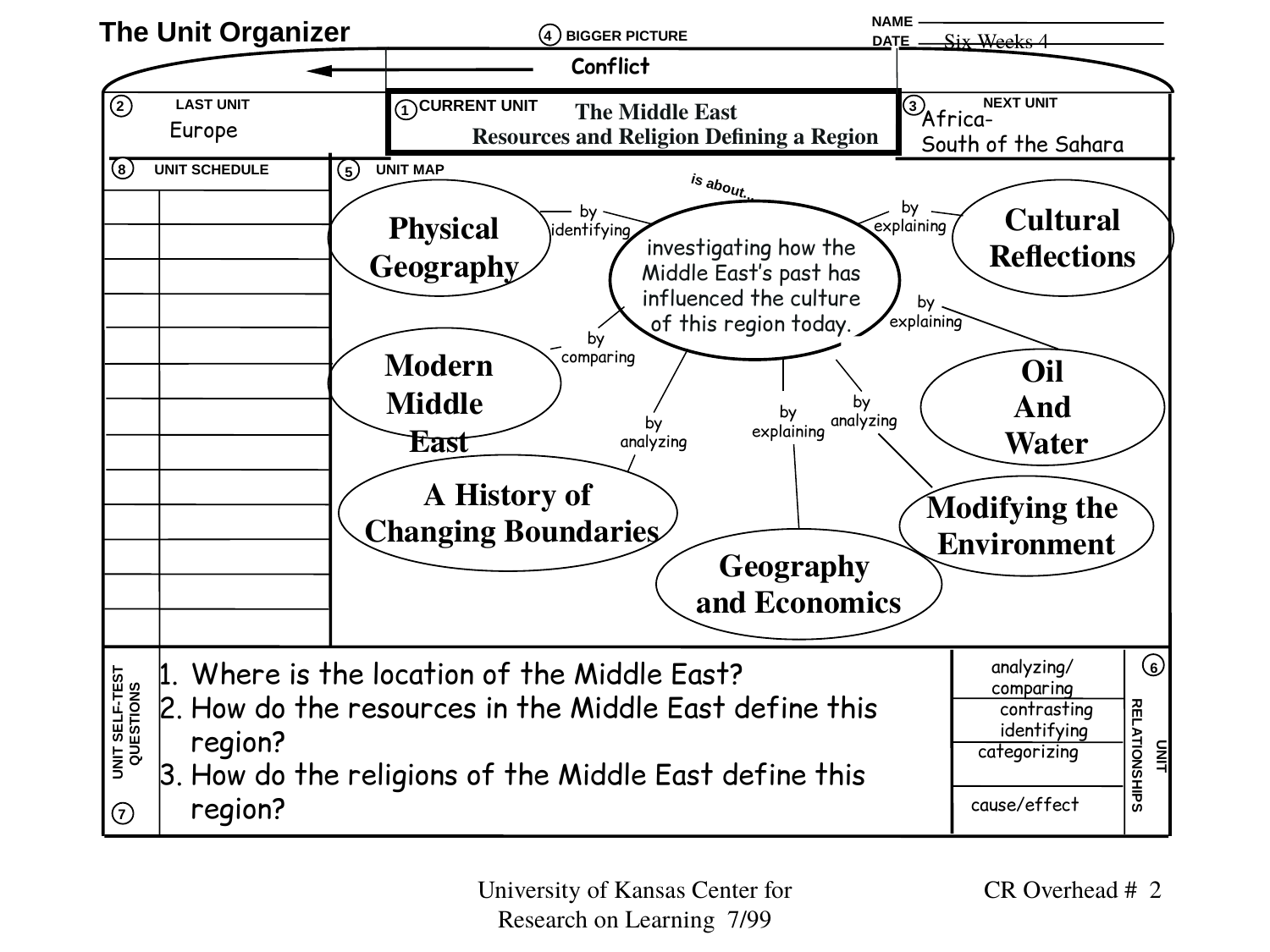

NAME
The Unit Organizer
Six Weeks 4

4
BIGGER PICTURE
DATE

                              The Middle East
            Resources and Religion Defining a Region
Conflict

NEXT UNIT

CURRENT UNIT

LAST UNIT

2
3
CURRENT UNIT

1
Africa-
South of the Sahara

Europe

8
UNIT SCHEDULE
UNIT MAP
5
is about...

investigating how the Middle East’s past has influenced the culture of this region today.
Cultural
Reflections

by
explaining

Physical Geography
by
identifying

by
explaining

by
comparing

Modern
Middle  East

Oil
And
 Water

by
 analyzing

by explaining

by
analyzing

A History of
 Changing Boundaries

Modifying the
Environment

Geography
and Economics

Where is the location of the Middle East?
How do the resources in the Middle East define this region?
How do the religions of the Middle East define this region?
analyzing/
comparing
6
contrasting
identifying

 UNIT SELF-TEST QUESTIONS
categorizing

RELATIONSHIPS
 UNIT

cause/effect

7

University of Kansas Center for Research on Learning  7/99
CR Overhead #  2